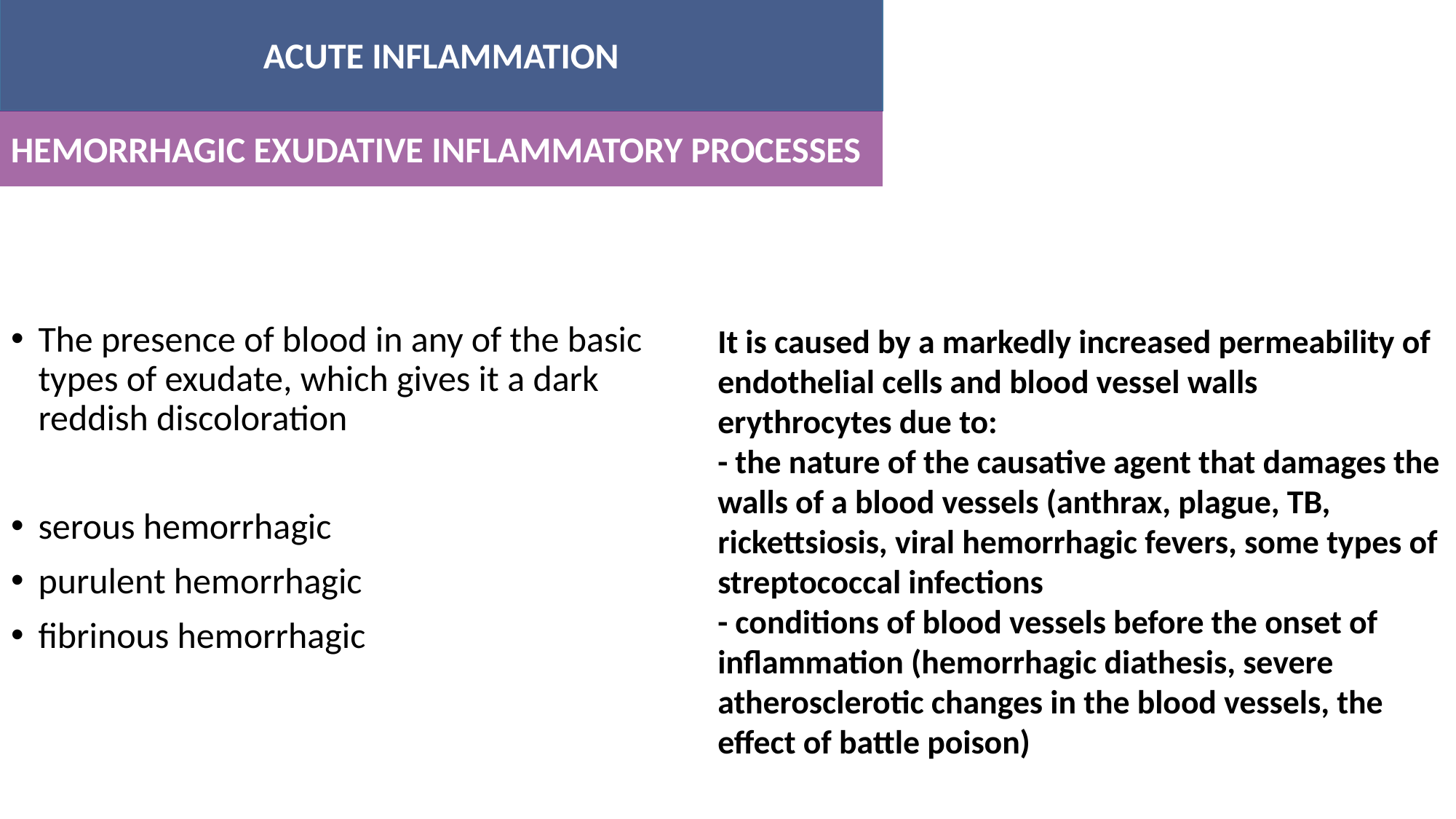

ACUTE INFLAMMATION
#
HEMORRHAGIC EXUDATIVE INFLAMMATORY PROCESSES
The presence of blood in any of the basic types of exudate, which gives it a dark reddish discoloration

serous hemorrhagic
purulent hemorrhagic
fibrinous hemorrhagic
It is caused by a markedly increased permeability of endothelial cells and blood vessel walls
erythrocytes due to:
- the nature of the causative agent that damages the walls of a blood vessels (anthrax, plague, TB, rickettsiosis, viral hemorrhagic fevers, some types of streptococcal infections
- conditions of blood vessels before the onset of inflammation (hemorrhagic diathesis, severe atherosclerotic changes in the blood vessels, the effect of battle poison)